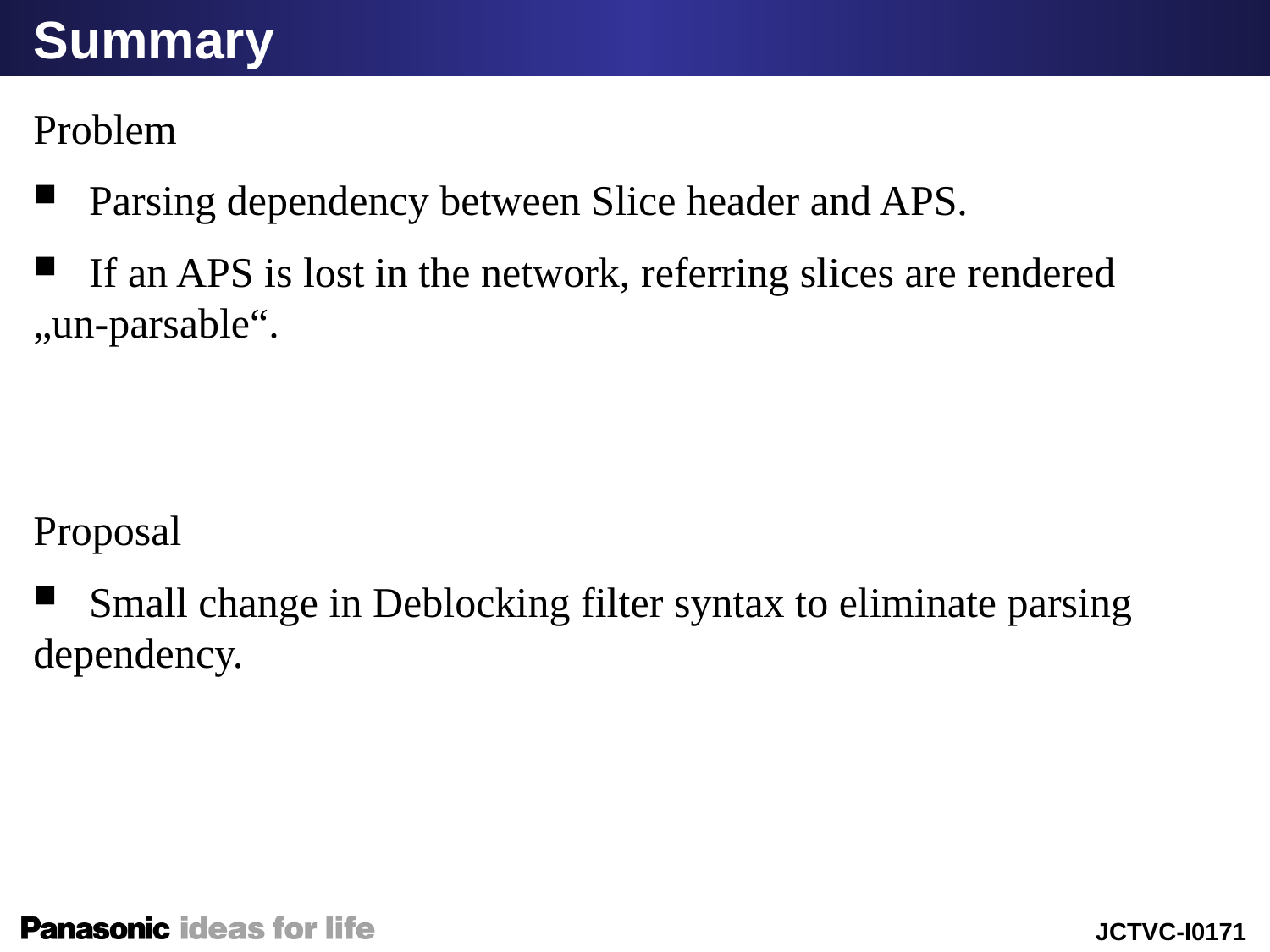

# Summary
Problem
   Parsing dependency between Slice header and APS.
   If an APS is lost in the network, referring slices are rendered „un-parsable“.

Proposal
   Small change in Deblocking filter syntax to eliminate parsing dependency.